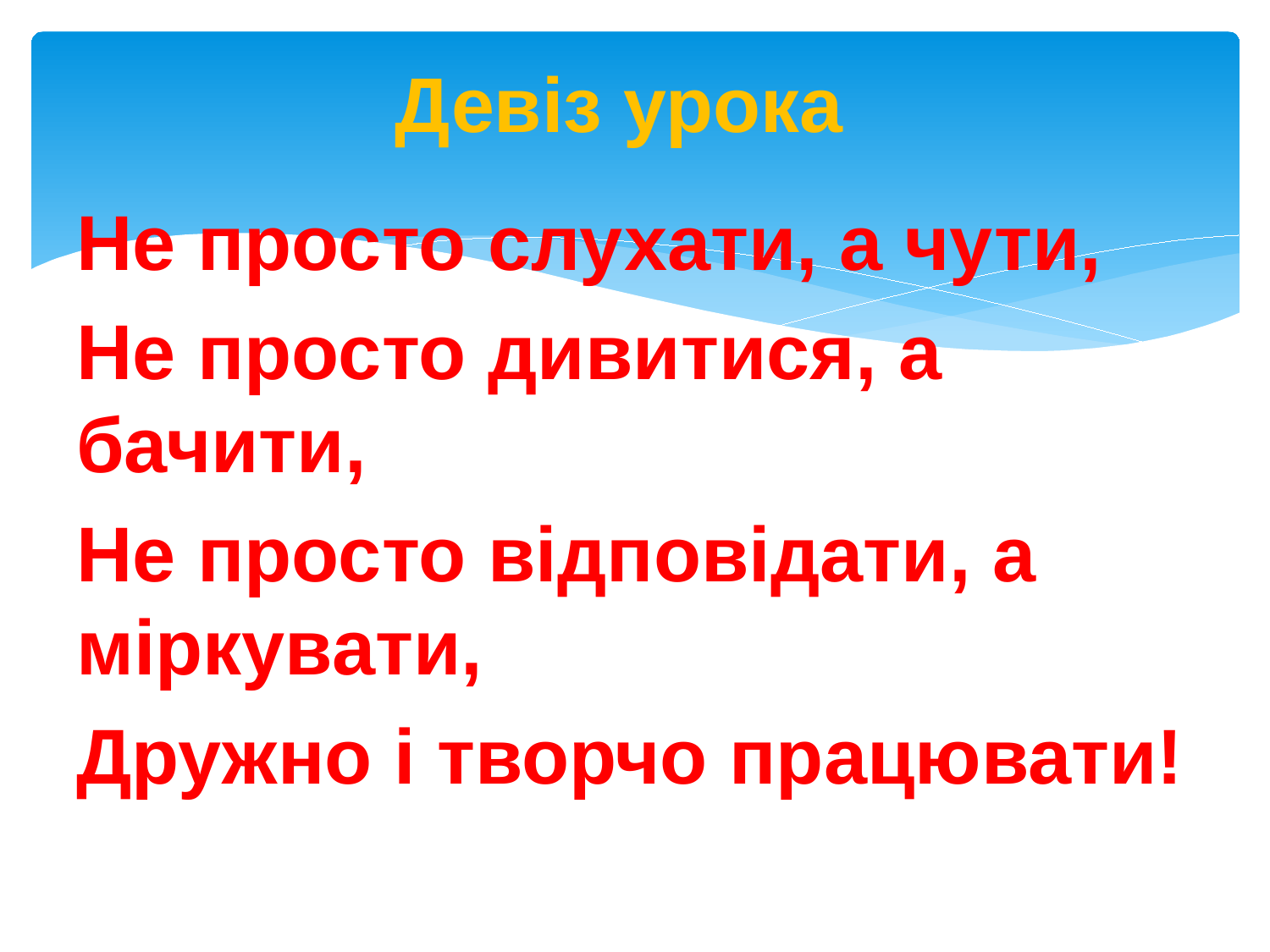

# Девіз урока
Не просто слухати, а чути,
Не просто дивитися, а бачити,
Не просто відповідати, а міркувати,
Дружно і творчо працювати!